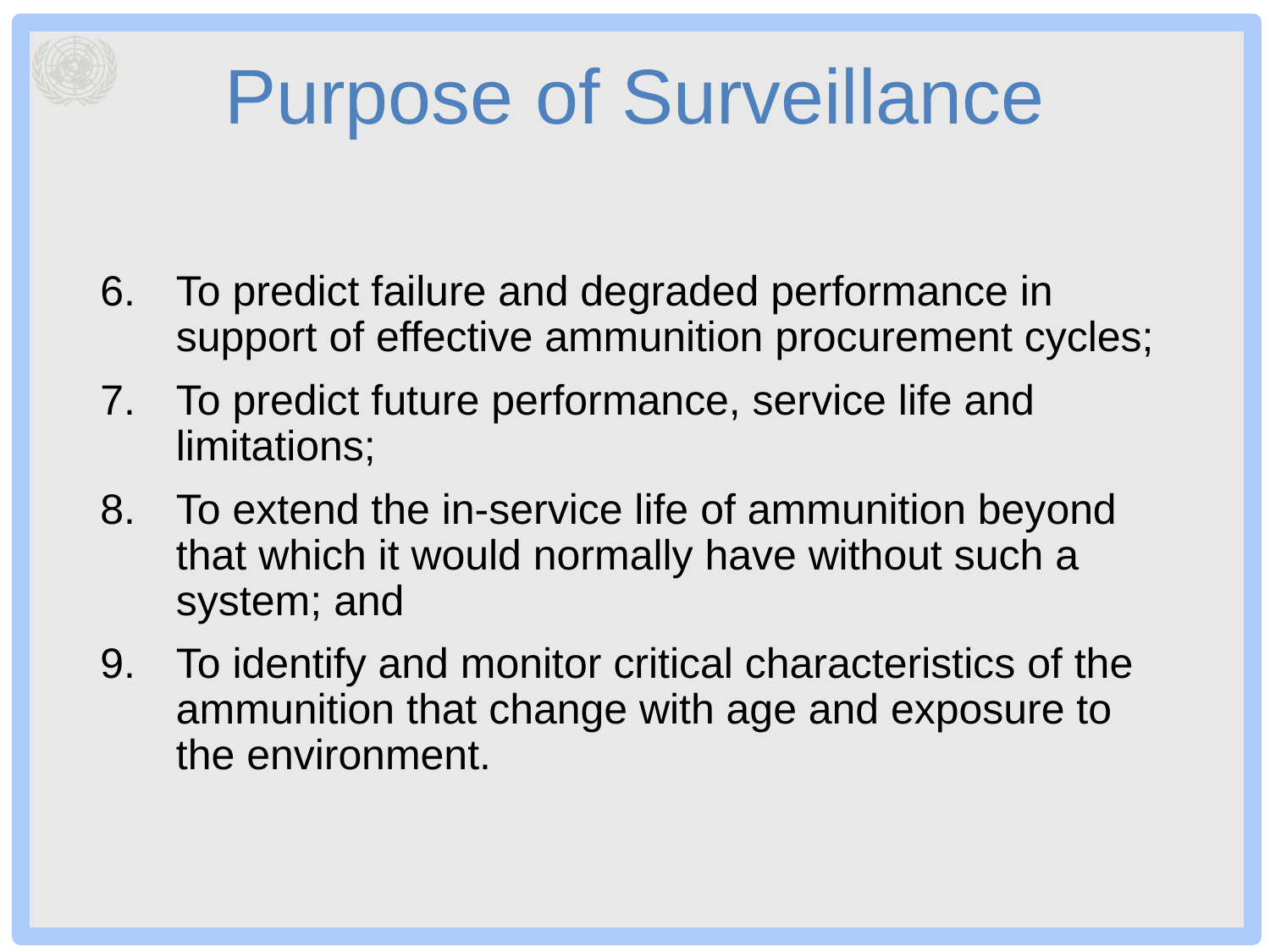

# Purpose of Surveillance
To predict failure and degraded performance in support of effective ammunition procurement cycles;
To predict future performance, service life and limitations;
To extend the in-service life of ammunition beyond that which it would normally have without such a system; and
To identify and monitor critical characteristics of the ammunition that change with age and exposure to the environment.